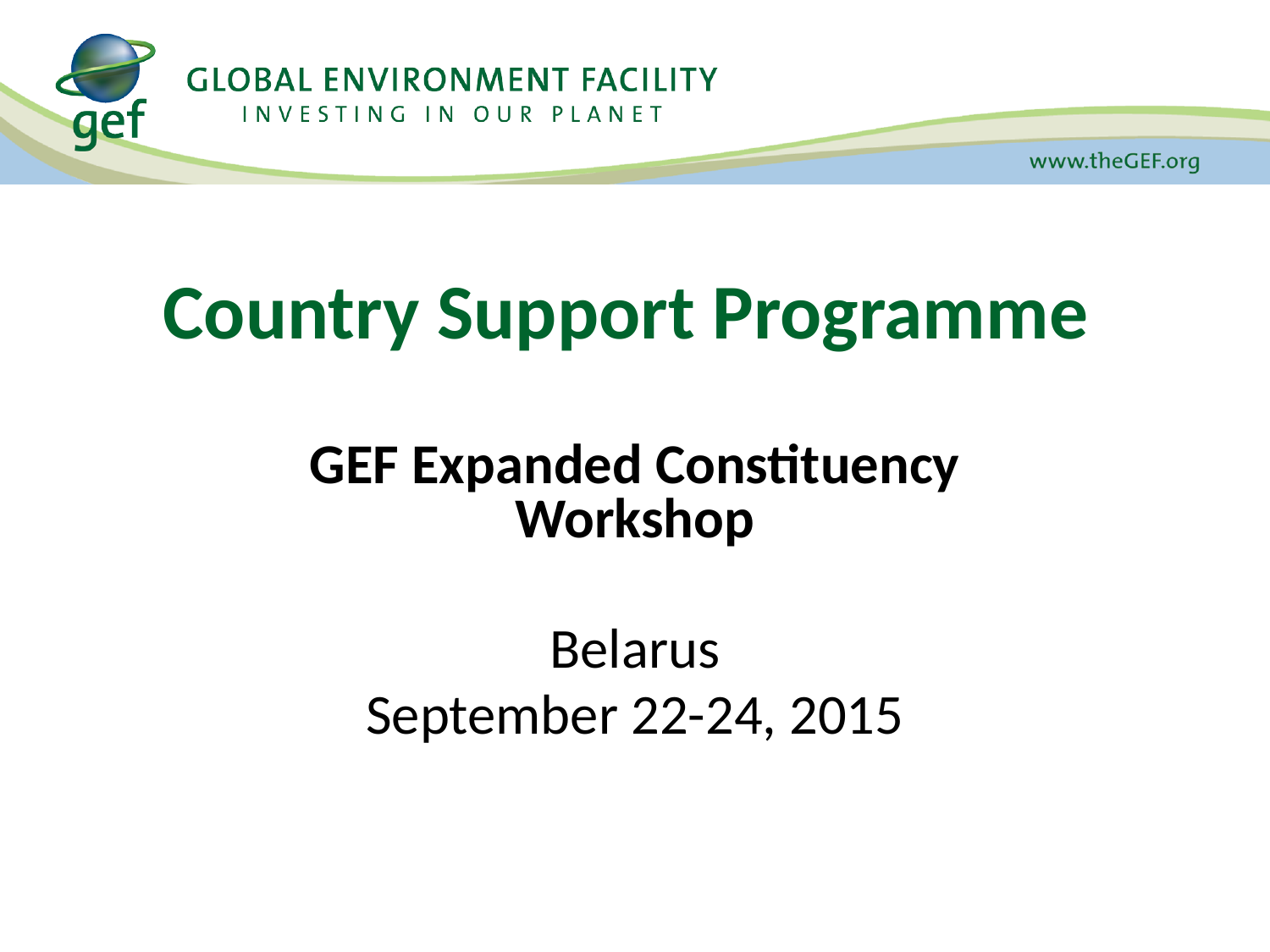

# Country Support Programme
GEF Expanded Constituency Workshop

Belarus
September 22-24, 2015